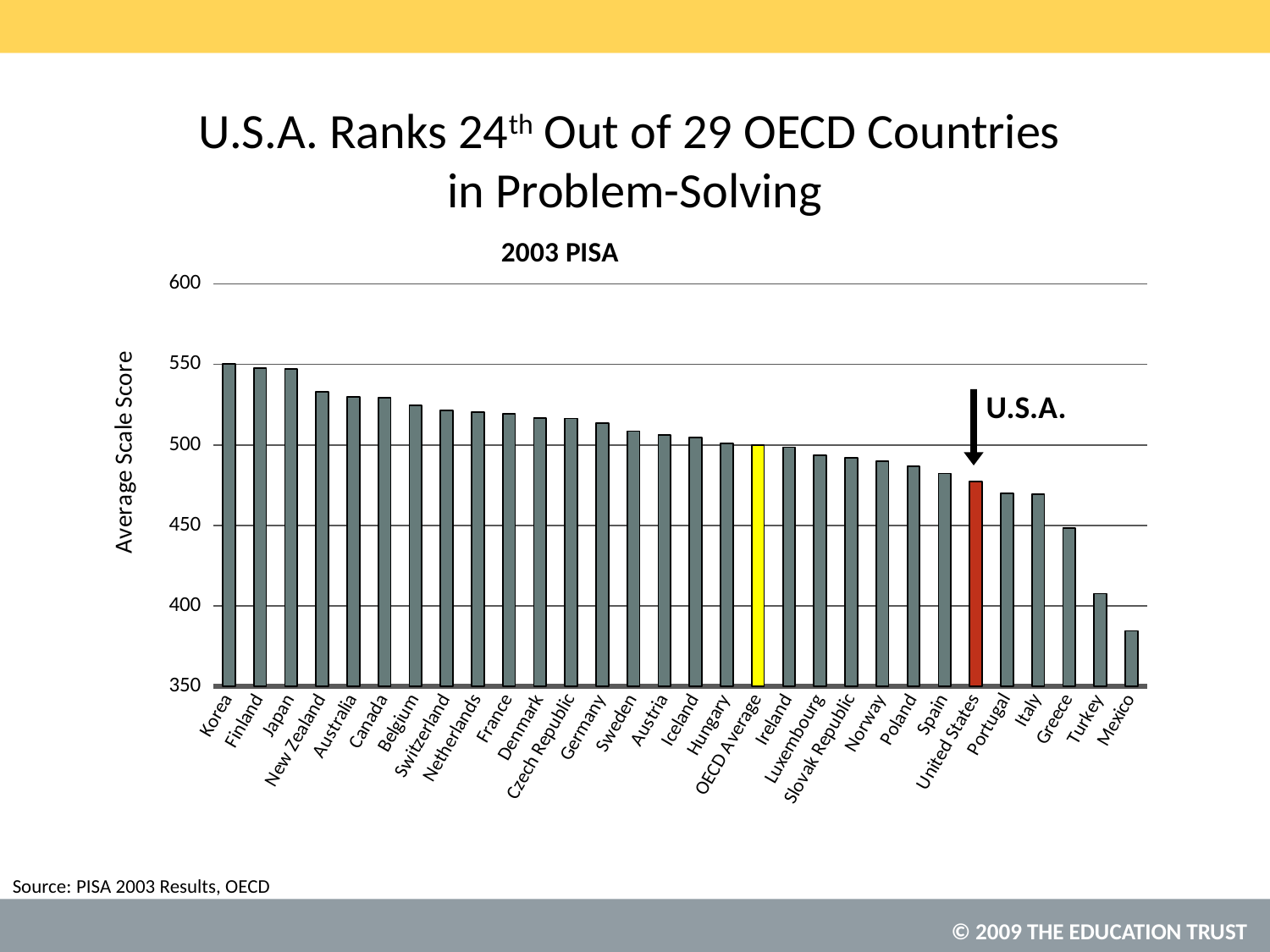

# U.S.A. Ranks 24th Out of 29 OECD Countries in Problem-Solving

### Chart: 2003 PISA

| Category | Score |
|---|---|
| Korea | 550.4 |
| Finland | 547.6 |
| Japan | 547.3 |
| New Zealand | 532.8 |
| Australia | 529.9 |
| Canada | 529.3 |
| Belgium | 524.7 |
| Switzerland | 521.3 |
| Netherlands | 520.2 |
| France | 519.2 |
| Denmark | 516.8 |
| Czech Republic | 516.4 |
| Germany | 513.5 |
| Sweden | 508.6 |
| Austria | 506.1 |
| Iceland | 504.7 |
| Hungary | 501.1 |
| OECD Average | 500.0 |
| Ireland | 498.5 |
| Luxembourg | 493.7 |
| Slovak Republic | 491.8 |
| Norway | 489.8 |
| Poland | 486.6 |
| Spain | 482.3 |
| United States | 477.4 |
| Portugal | 469.9 |
| Italy | 469.5 |
| Greece | 448.5 |
| Turkey | 407.6 |
| Mexico | 384.4 |
U.S.A.

PISA 2003 Results, OECD